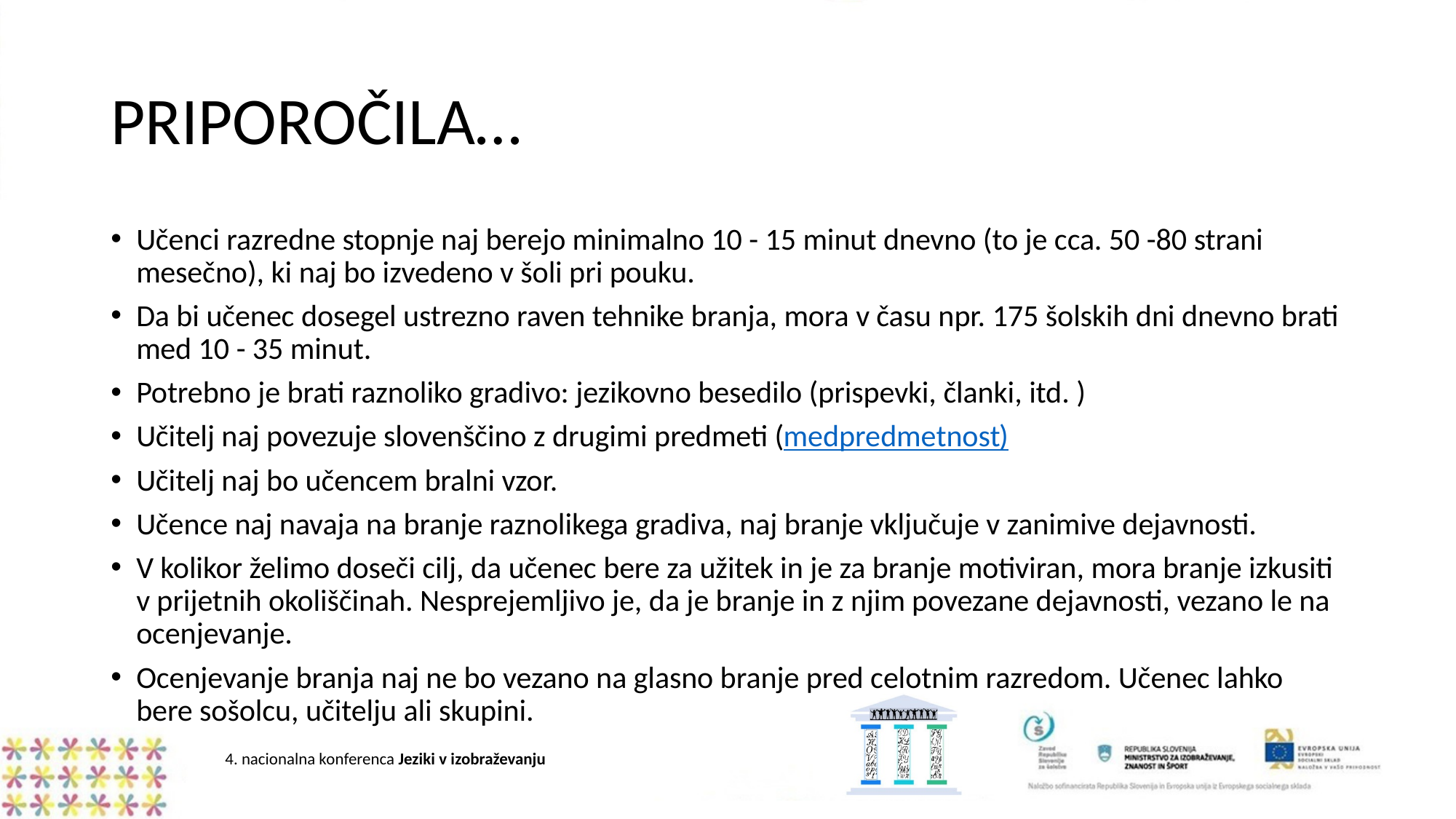

# PRIPOROČILA…
Učenci razredne stopnje naj berejo minimalno 10 - 15 minut dnevno (to je cca. 50 -80 strani mesečno), ki naj bo izvedeno v šoli pri pouku.
Da bi učenec dosegel ustrezno raven tehnike branja, mora v času npr. 175 šolskih dni dnevno brati med 10 - 35 minut.
Potrebno je brati raznoliko gradivo: jezikovno besedilo (prispevki, članki, itd. )
Učitelj naj povezuje slovenščino z drugimi predmeti (medpredmetnost)
Učitelj naj bo učencem bralni vzor.
Učence naj navaja na branje raznolikega gradiva, naj branje vključuje v zanimive dejavnosti.
V kolikor želimo doseči cilj, da učenec bere za užitek in je za branje motiviran, mora branje izkusiti v prijetnih okoliščinah. Nesprejemljivo je, da je branje in z njim povezane dejavnosti, vezano le na ocenjevanje.
Ocenjevanje branja naj ne bo vezano na glasno branje pred celotnim razredom. Učenec lahko bere sošolcu, učitelju ali skupini.